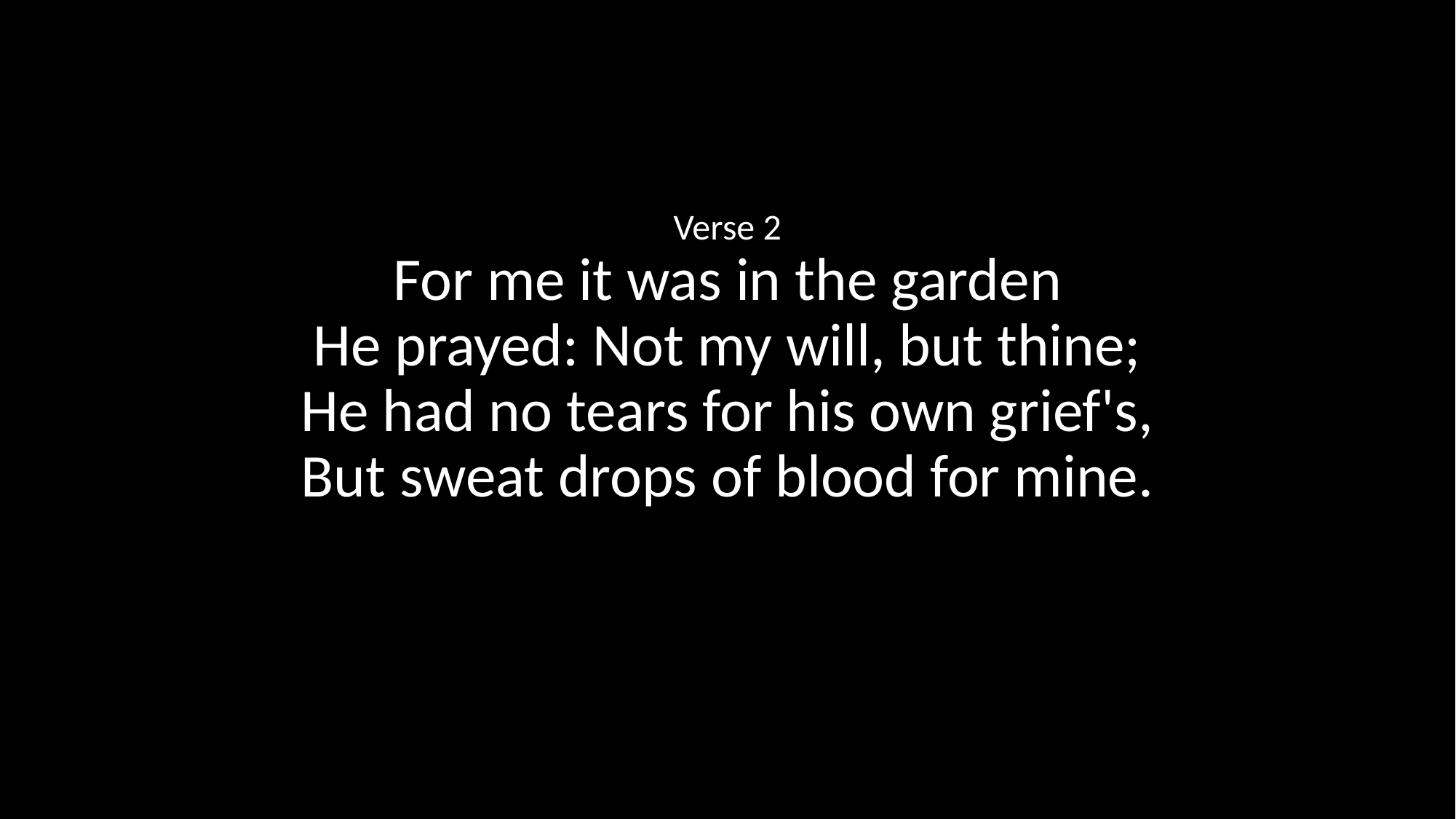

Verse 2
For me it was in the garden
He prayed: Not my will, but thine;
He had no tears for his own grief's,
But sweat drops of blood for mine.